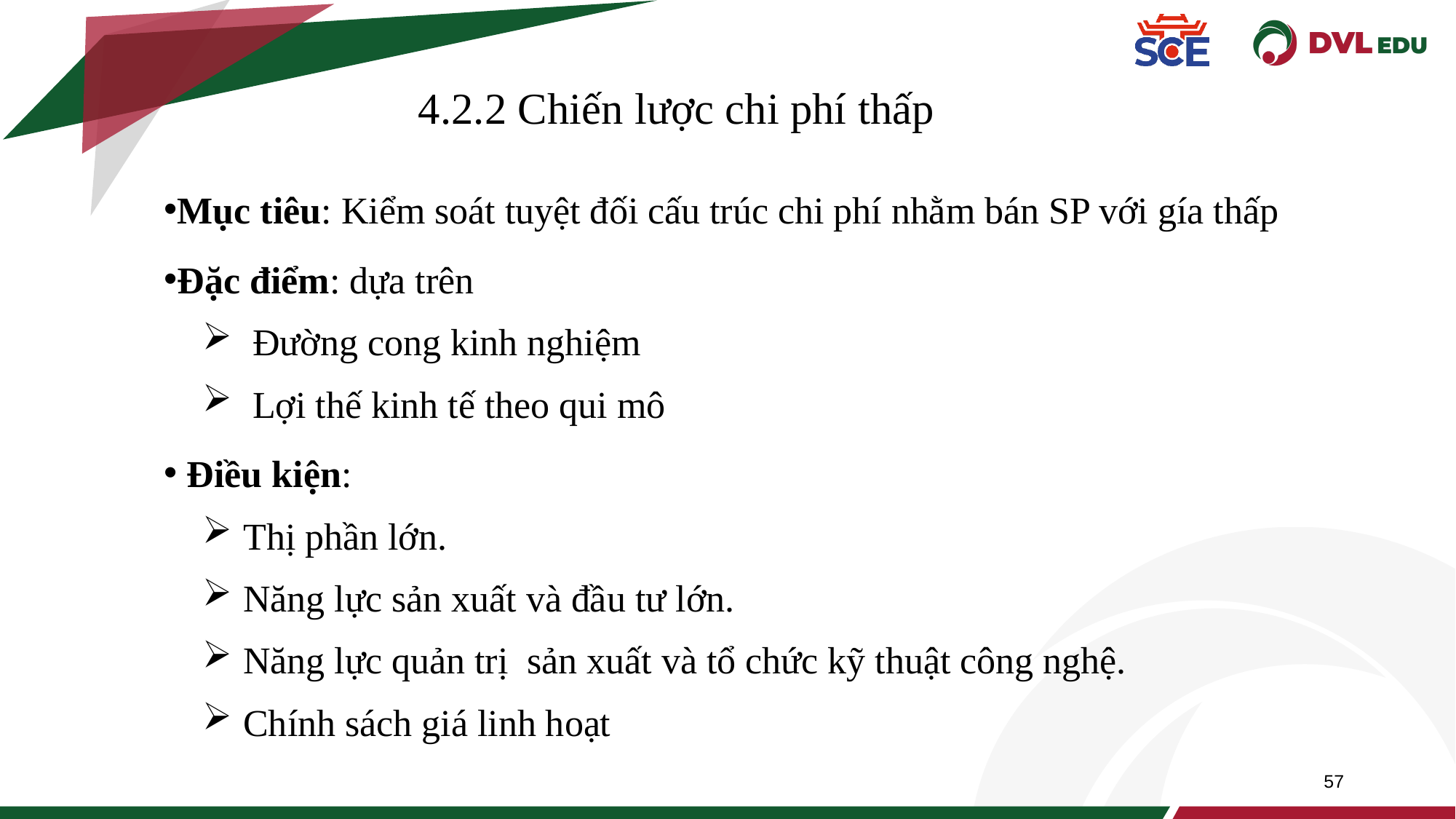

4.2.2 Chiến lược chi phí thấp
Mục tiêu: Kiểm soát tuyệt đối cấu trúc chi phí nhằm bán SP với gía thấp
Đặc điểm: dựa trên
 Đường cong kinh nghiệm
 Lợi thế kinh tế theo qui mô
 Điều kiện:
Thị phần lớn.
Năng lực sản xuất và đầu tư lớn.
Năng lực quản trị  sản xuất và tổ chức kỹ thuật công nghệ.
Chính sách giá linh hoạt

57